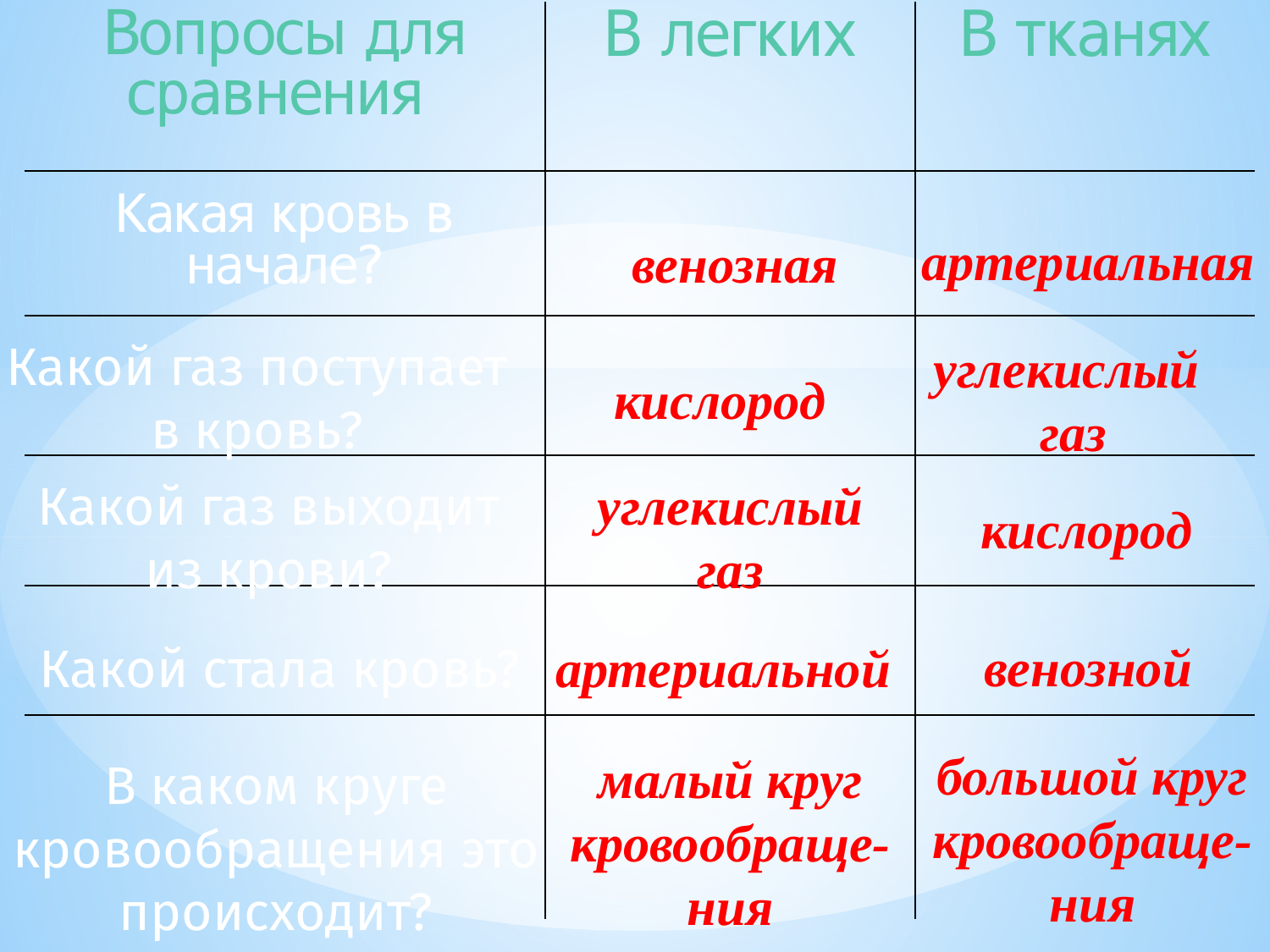

| Вопросы для сравнения | В легких | В тканях |
| --- | --- | --- |
| Какая кровь в начале? |  |  |
|  |  |  |
|  |  |  |
|  |  |  |
|  |  |  |
венозная
артериальная
Какой газ поступает в кровь?
углекислый
газ
кислород
Какой газ выходит
из крови?
кислород
углекислый газ
Какой стала кровь?
артериальной
венозной
В каком круге кровообращения это происходит?
малый круг кровообраще-ния
большой круг кровообраще-ния